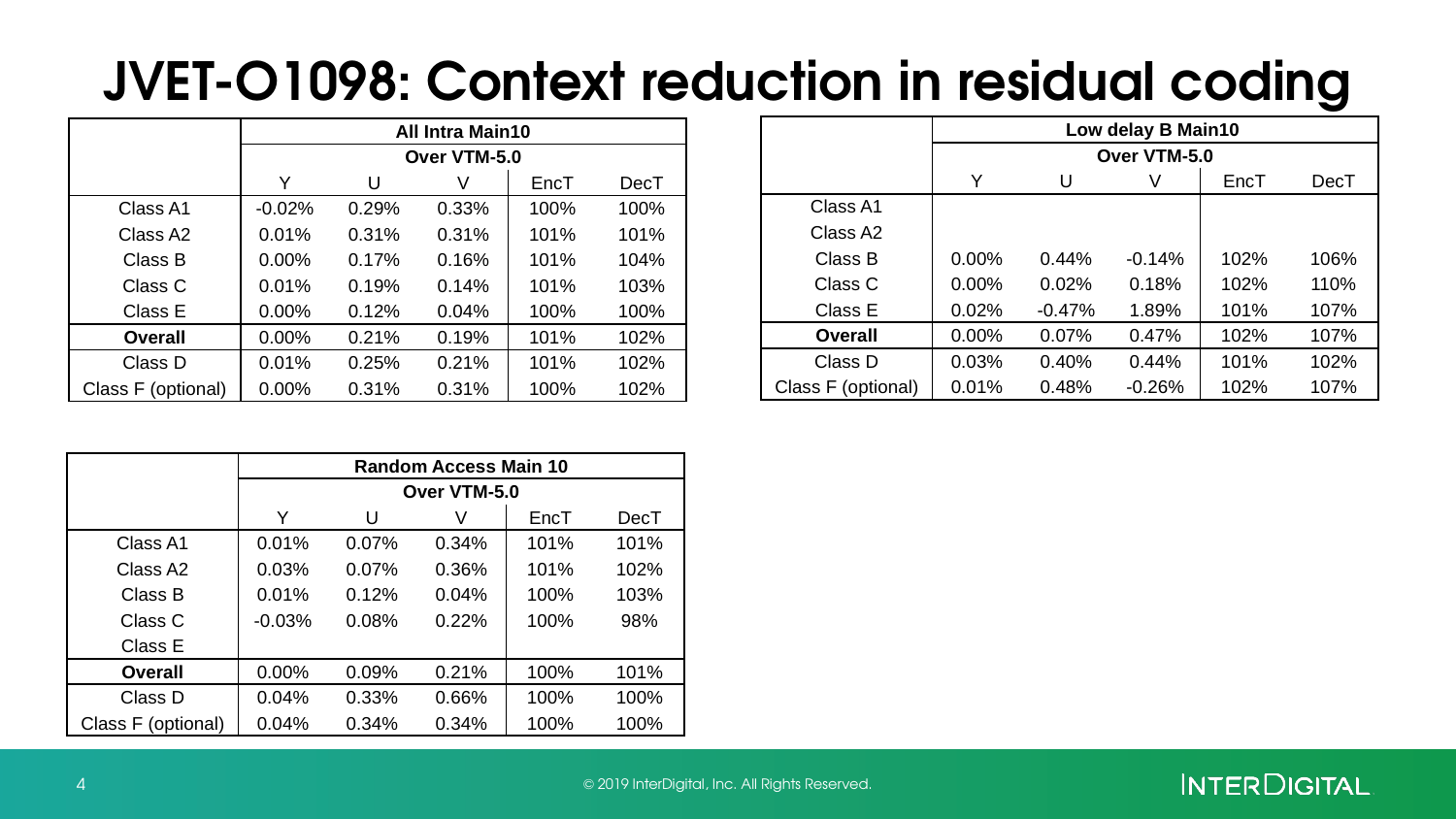

# JVET-O1098: Context reduction in residual coding
|  | Low delay B Main10 |  |  |  |  |
| --- | --- | --- | --- | --- | --- |
|  | Over VTM-5.0 |  |  |  |  |
|  | Y | U | V | EncT | DecT |
| Class A1 |  |  |  |  |  |
| Class A2 |  |  |  |  |  |
| Class B | 0.00% | 0.44% | -0.14% | 102% | 106% |
| Class C | 0.00% | 0.02% | 0.18% | 102% | 110% |
| Class E | 0.02% | -0.47% | 1.89% | 101% | 107% |
| Overall | 0.00% | 0.07% | 0.47% | 102% | 107% |
| Class D | 0.03% | 0.40% | 0.44% | 101% | 102% |
| Class F (optional) | 0.01% | 0.48% | -0.26% | 102% | 107% |
|  | All Intra Main10 |  |  |  |  |
| --- | --- | --- | --- | --- | --- |
|  | Over VTM-5.0 |  |  |  |  |
|  | Y | U | V | EncT | DecT |
| Class A1 | -0.02% | 0.29% | 0.33% | 100% | 100% |
| Class A2 | 0.01% | 0.31% | 0.31% | 101% | 101% |
| Class B | 0.00% | 0.17% | 0.16% | 101% | 104% |
| Class C | 0.01% | 0.19% | 0.14% | 101% | 103% |
| Class E | 0.00% | 0.12% | 0.04% | 100% | 100% |
| Overall | 0.00% | 0.21% | 0.19% | 101% | 102% |
| Class D | 0.01% | 0.25% | 0.21% | 101% | 102% |
| Class F (optional) | 0.00% | 0.31% | 0.31% | 100% | 102% |
|  | Random Access Main 10 |  |  |  |  |
| --- | --- | --- | --- | --- | --- |
|  | Over VTM-5.0 |  |  |  |  |
|  | Y | U | V | EncT | DecT |
| Class A1 | 0.01% | 0.07% | 0.34% | 101% | 101% |
| Class A2 | 0.03% | 0.07% | 0.36% | 101% | 102% |
| Class B | 0.01% | 0.12% | 0.04% | 100% | 103% |
| Class C | -0.03% | 0.08% | 0.22% | 100% | 98% |
| Class E |  |  |  |  |  |
| Overall | 0.00% | 0.09% | 0.21% | 100% | 101% |
| Class D | 0.04% | 0.33% | 0.66% | 100% | 100% |
| Class F (optional) | 0.04% | 0.34% | 0.34% | 100% | 100% |
4
© 2019 InterDigital, Inc. All Rights Reserved.